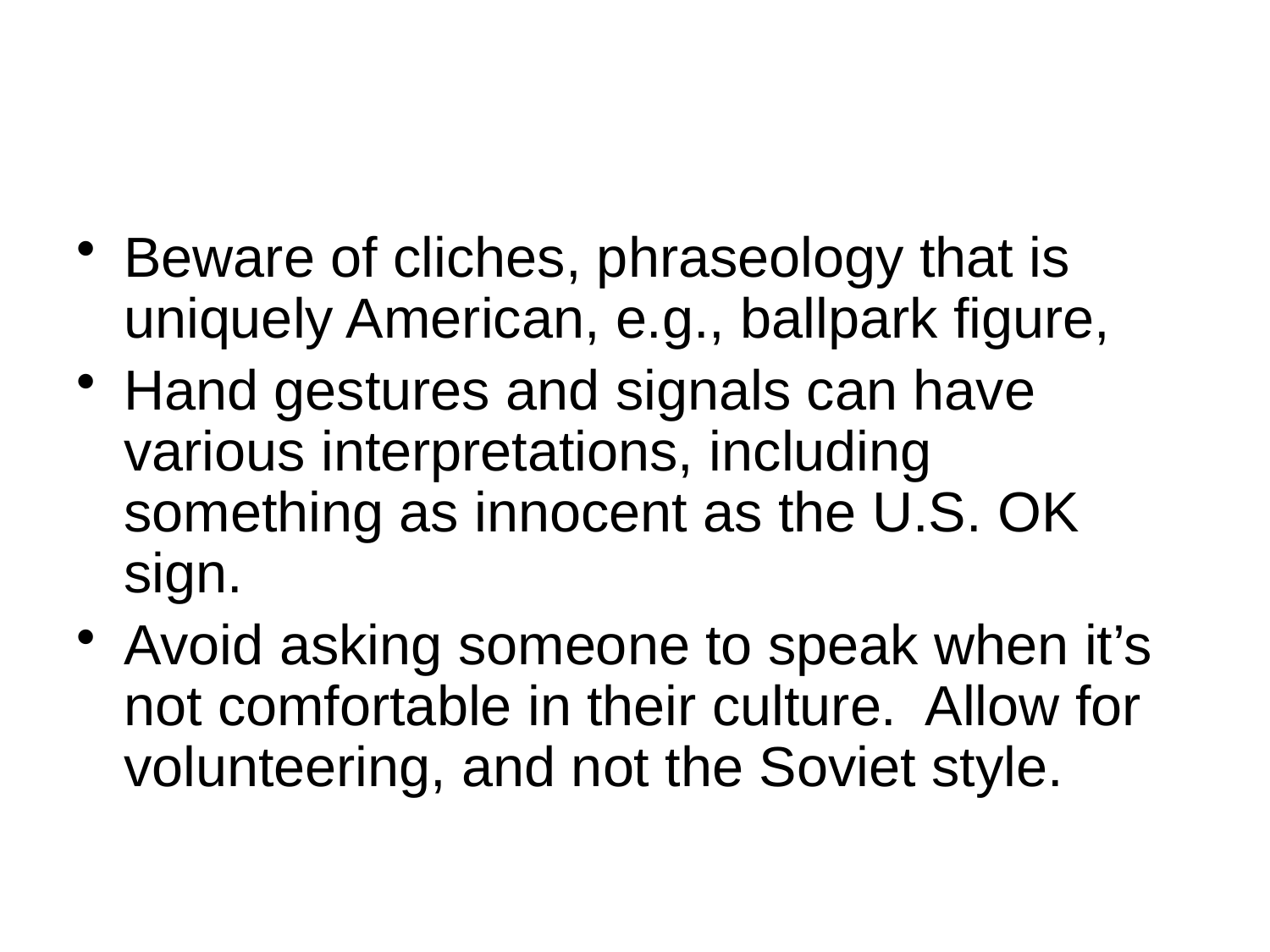

#
Beware of cliches, phraseology that is uniquely American, e.g., ballpark figure,
Hand gestures and signals can have various interpretations, including something as innocent as the U.S. OK sign.
Avoid asking someone to speak when it’s not comfortable in their culture.  Allow for volunteering, and not the Soviet style.